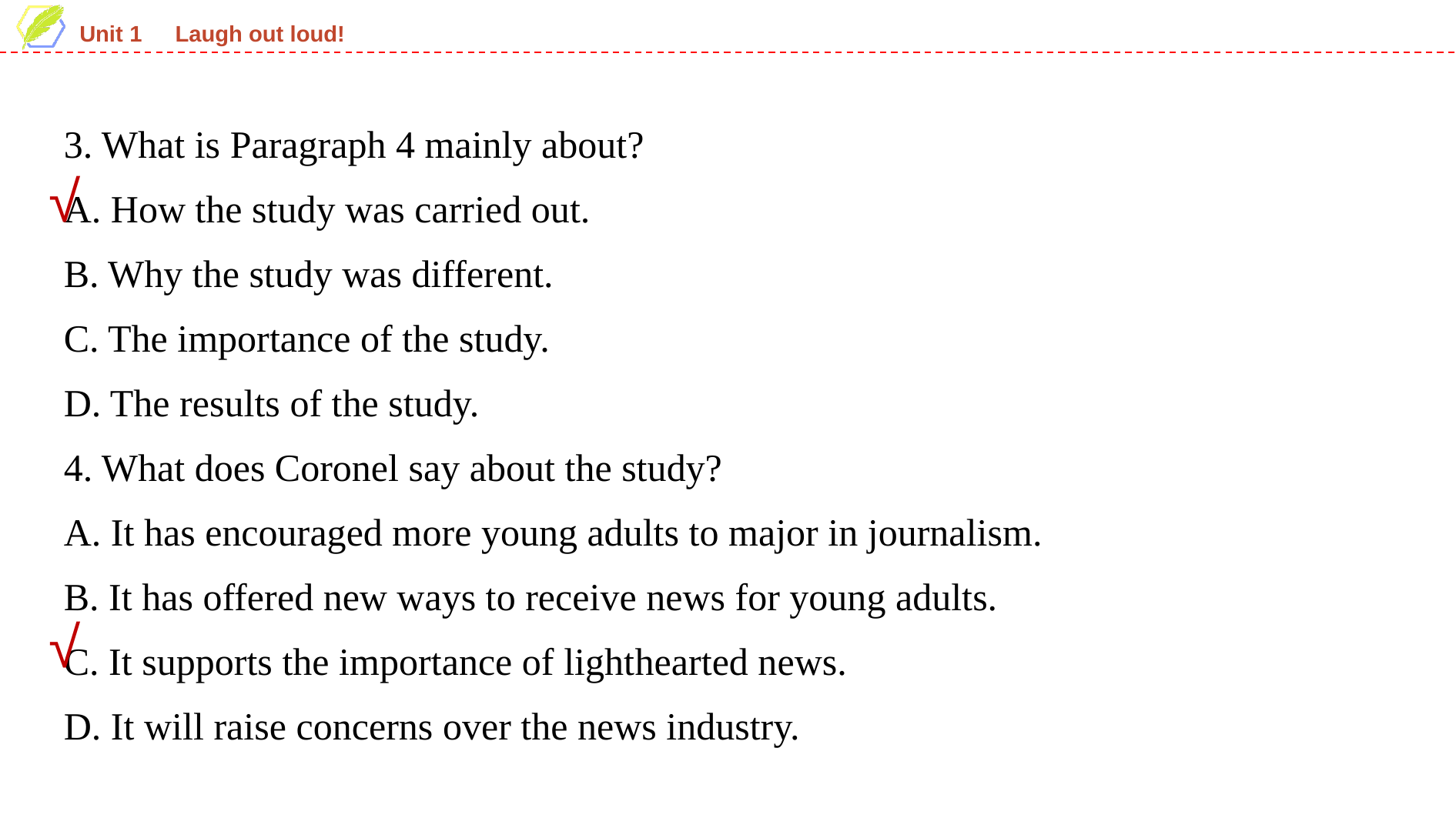

3. What is Paragraph 4 mainly about?
A. How the study was carried out.
B. Why the study was different.
C. The importance of the study.
D. The results of the study.
4. What does Coronel say about the study?
A. It has encouraged more young adults to major in journalism.
B. It has offered new ways to receive news for young adults.
C. It supports the importance of light­hearted news.
D. It will raise concerns over the news industry.

√
√